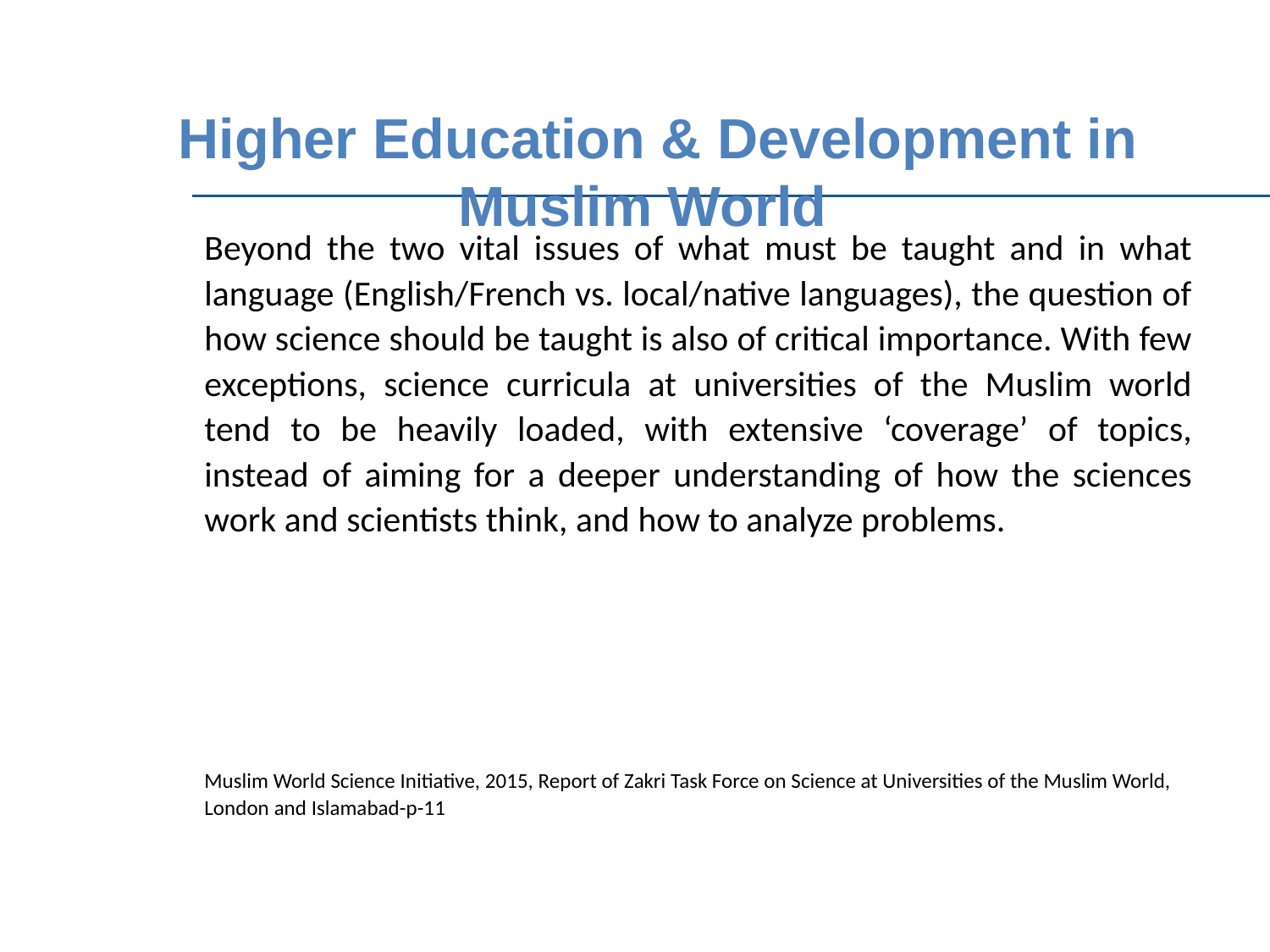

Higher Education & Development in Muslim World
Beyond the two vital issues of what must be taught and in what language (English/French vs. local/native languages), the question of how science should be taught is also of critical importance. With few exceptions, science curricula at universities of the Muslim world tend to be heavily loaded, with extensive ‘coverage’ of topics, instead of aiming for a deeper understanding of how the sciences work and scientists think, and how to analyze problems.

Muslim World Science Initiative, 2015, Report of Zakri Task Force on Science at Universities of the Muslim World, London and Islamabad-p-11